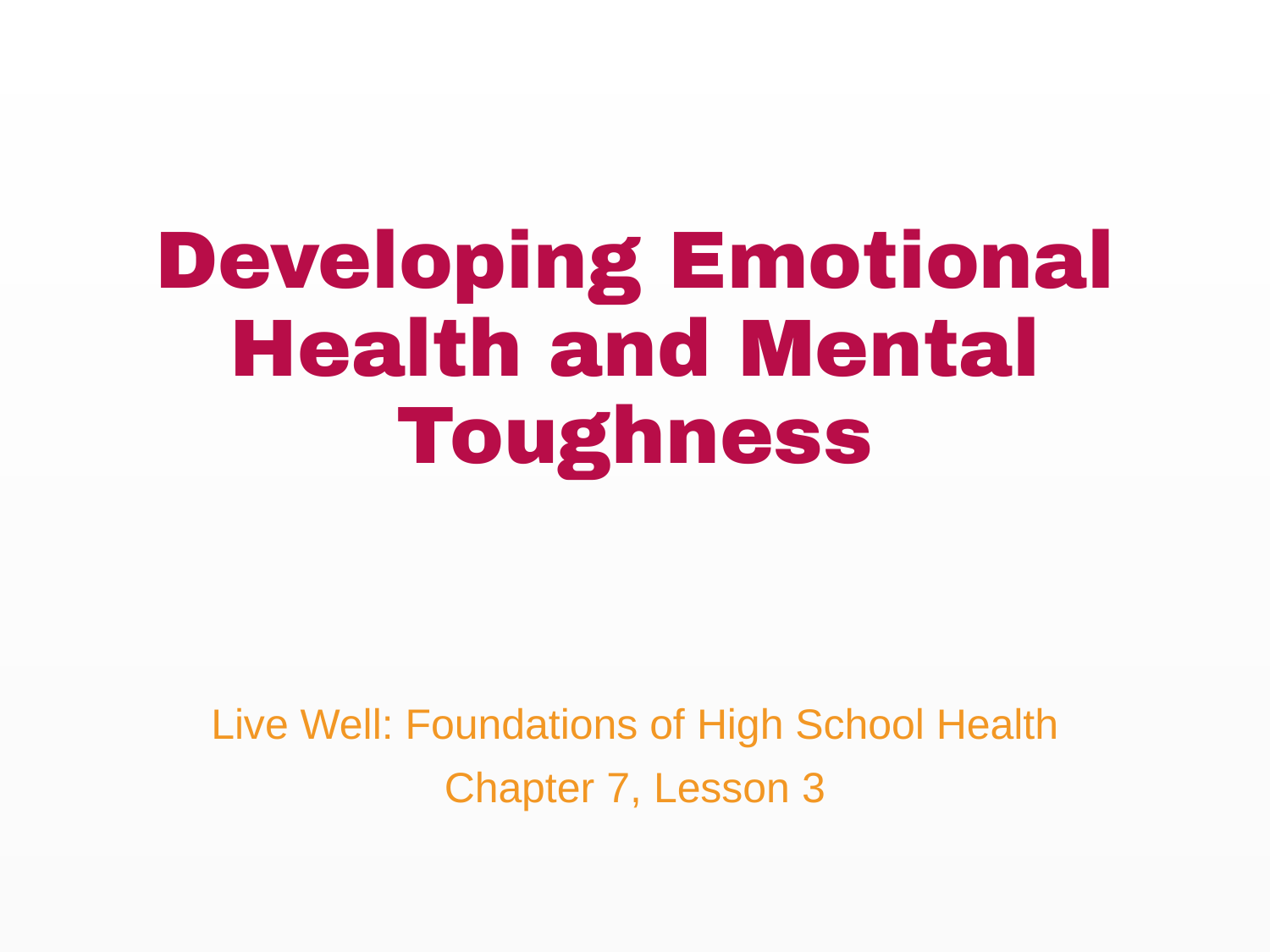

# Developing Emotional Health and Mental Toughness
Live Well: Foundations of High School Health
Chapter 7, Lesson 3